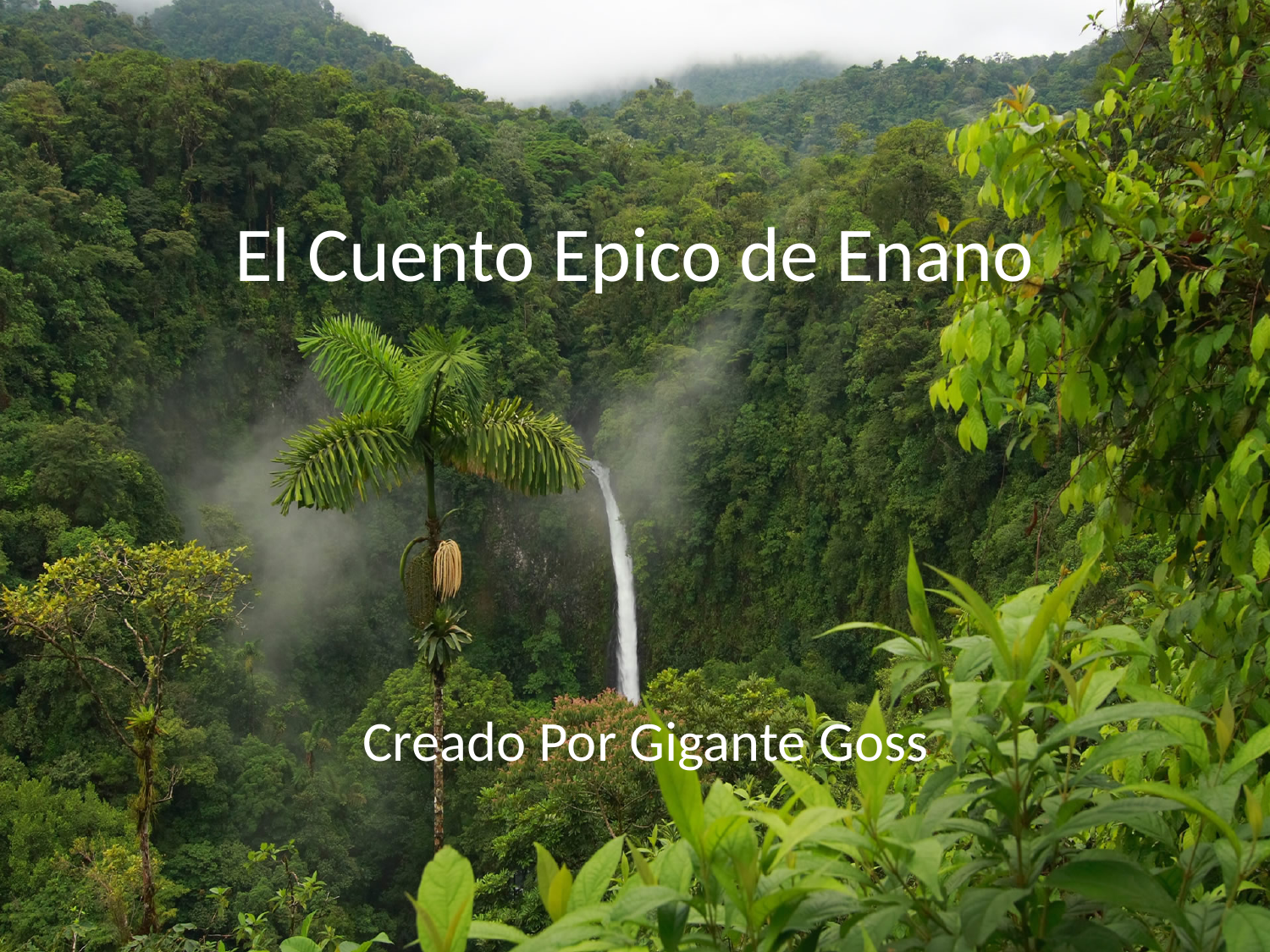

# El Cuento Epico de Enano
Creado Por Gigante Goss